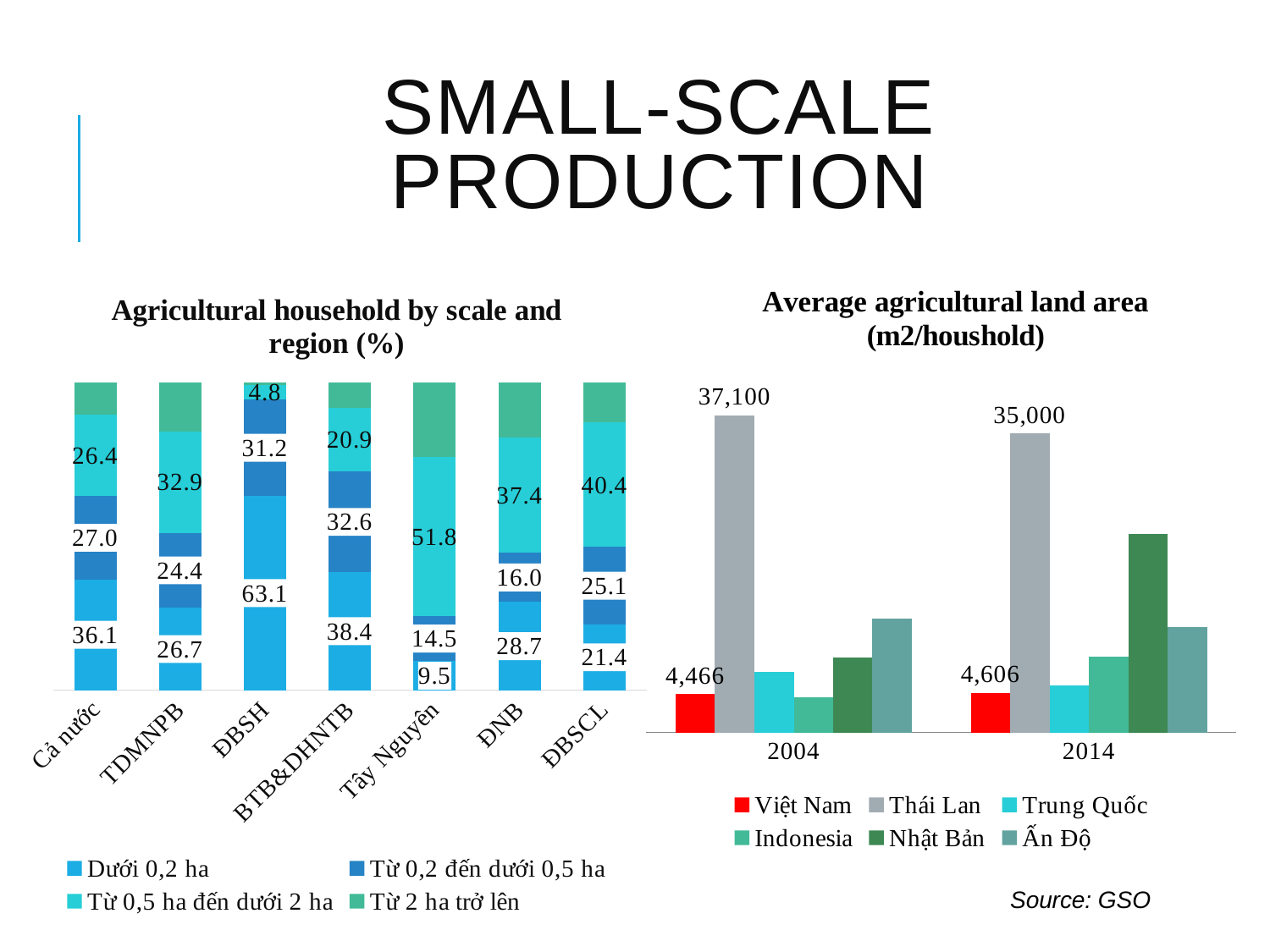

# Small-scale production

### Chart: Agricultural household by scale and region (%)

| Category | Dưới 0,2 ha | Từ 0,2 đến dưới 0,5 ha | Từ 0,5 ha đến dưới 2 ha | Từ 2 ha trở lên |
|---|---|---|---|---|
| Cả nước | 36.05 | 26.95 | 26.36 | 10.64 |
| TDMNPB | 26.74 | 24.4 | 32.9 | 15.96 |
| ĐBSH | 63.12 | 31.2 | 4.8 | 0.88 |
| BTB&DHNTB | 38.37 | 32.57 | 20.85 | 8.21 |
| Tây Nguyên | 9.49 | 14.54 | 51.83 | 24.15 |
| ĐNB | 28.66 | 15.95 | 37.4 | 17.99 |
| ĐBSCL | 21.39 | 25.13 | 40.36 | 13.11 |

### Chart: Average agricultural land area (m2/houshold)

| Category | Việt Nam | Thái Lan | Trung Quốc | Indonesia | Nhật Bản | Ấn Độ |
|---|---|---|---|---|---|---|
| 2004 | 4466.0 | 37100.0 | 7100.0 | 4100.0 | 8800.0 | 13300.0 |
| 2014 | 4606.0 | 35000.0 | 5500.0 | 8900.0 | 23200.0 | 12300.0 |
Source: GSO